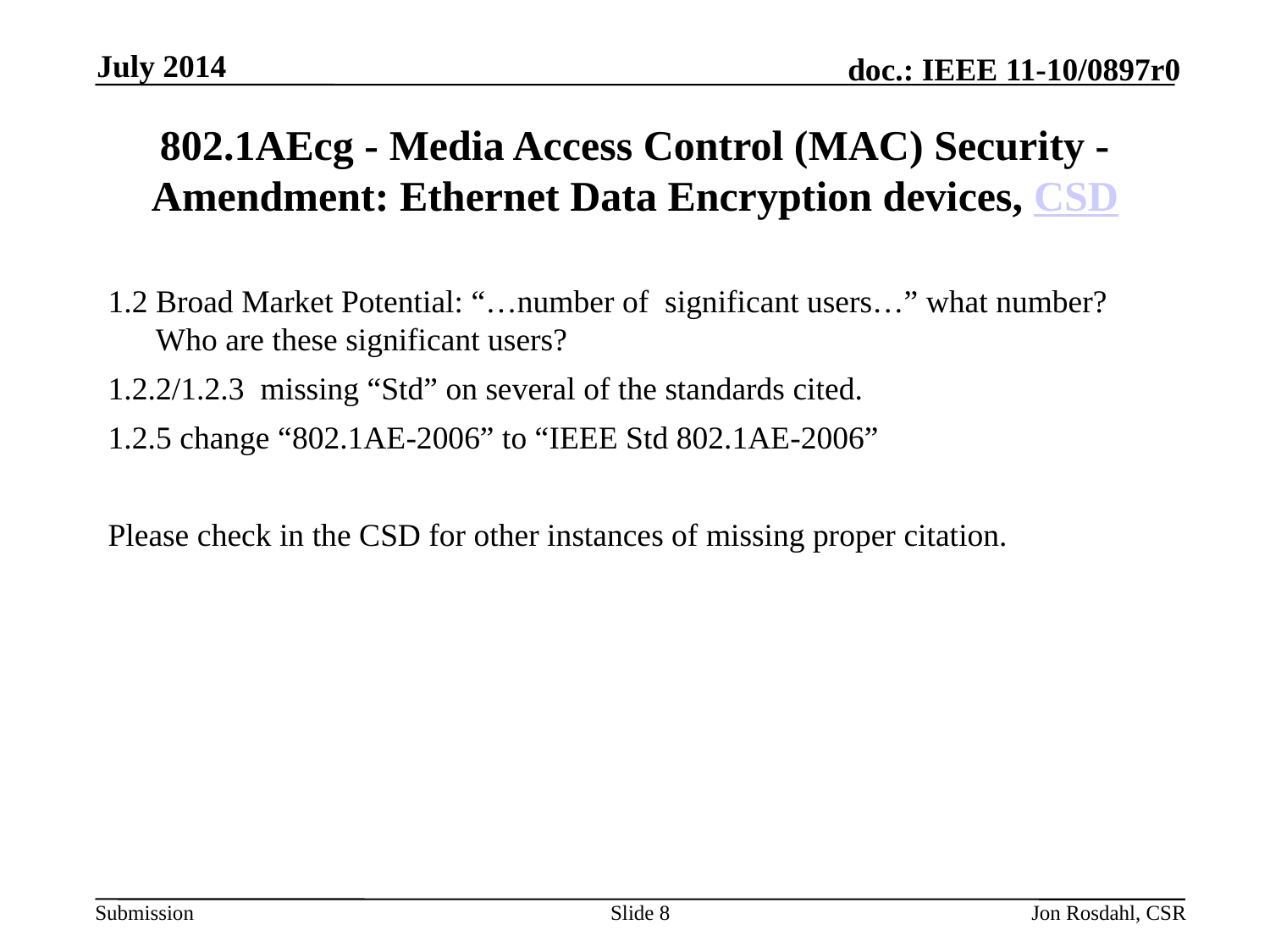

July 2014
# 802.1AEcg - Media Access Control (MAC) Security - Amendment: Ethernet Data Encryption devices, CSD
1.2 Broad Market Potential: “…number of  significant users…” what number? Who are these significant users?
1.2.2/1.2.3  missing “Std” on several of the standards cited.
1.2.5 change “802.1AE-2006” to “IEEE Std 802.1AE-2006”

Please check in the CSD for other instances of missing proper citation.

Slide 8
Jon Rosdahl, CSR